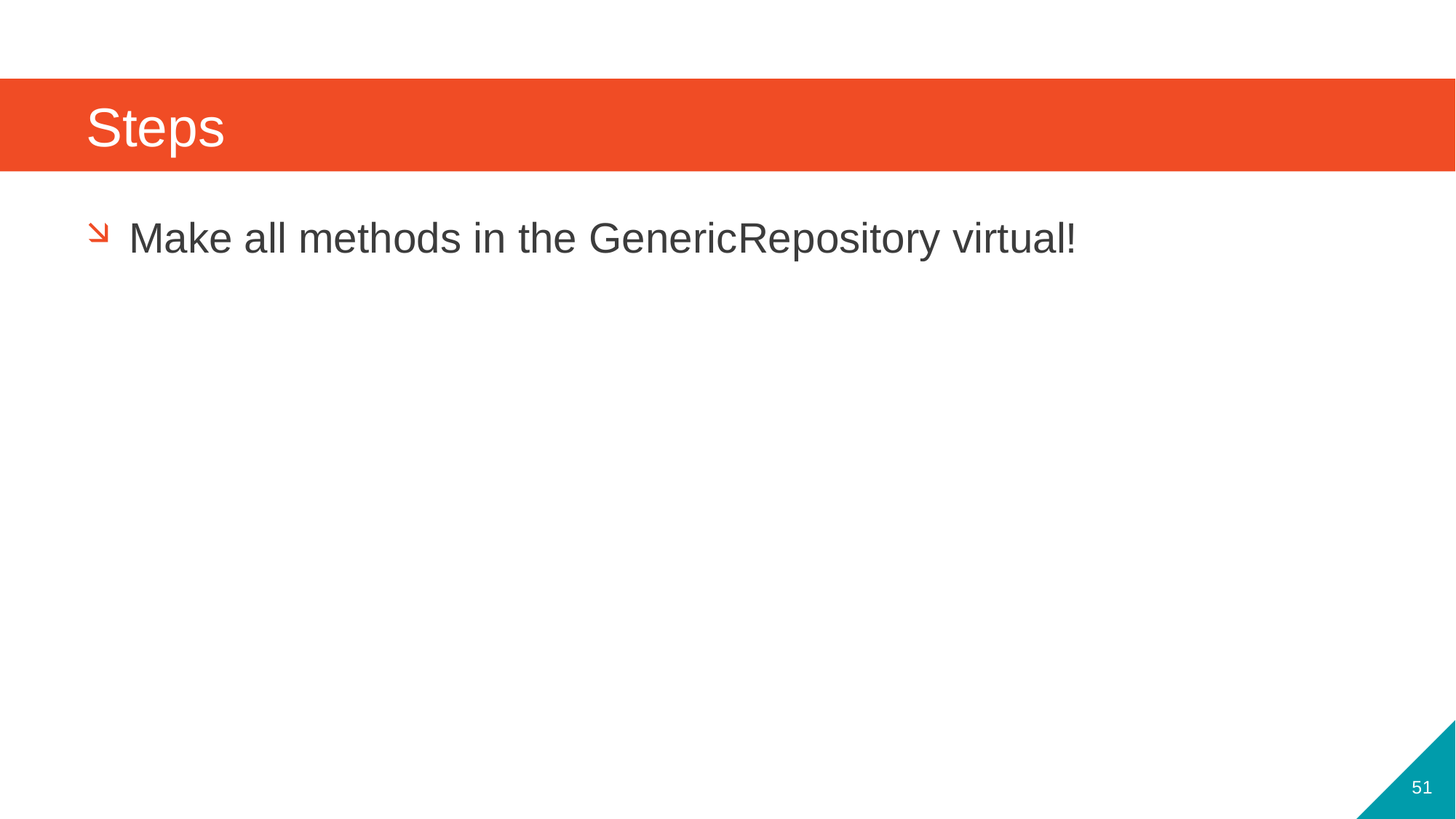

# Steps
Make all methods in the GenericRepository virtual!

51